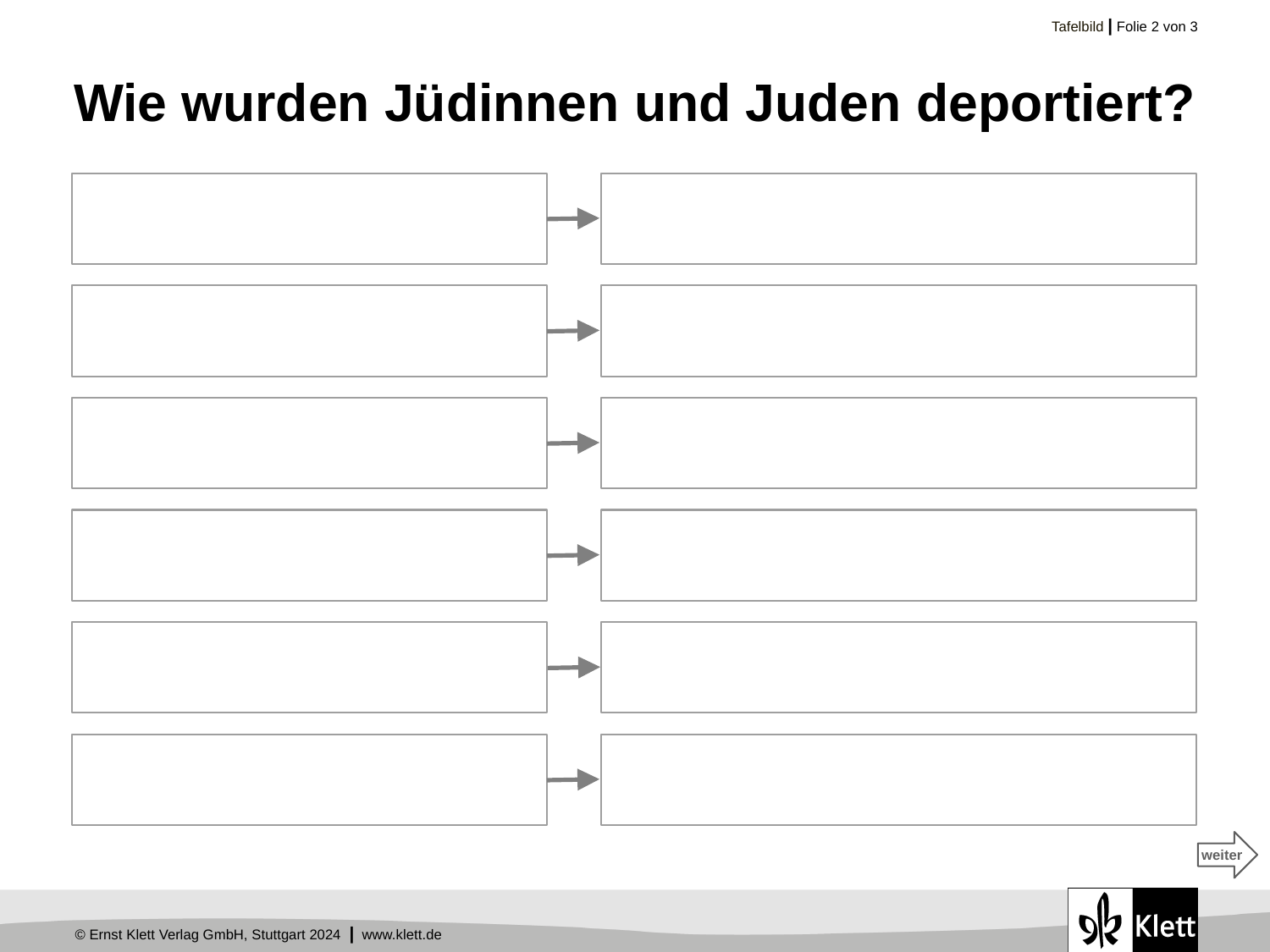

# Wie wurden Jüdinnen und Juden deportiert?

weiter
weiter
weiter